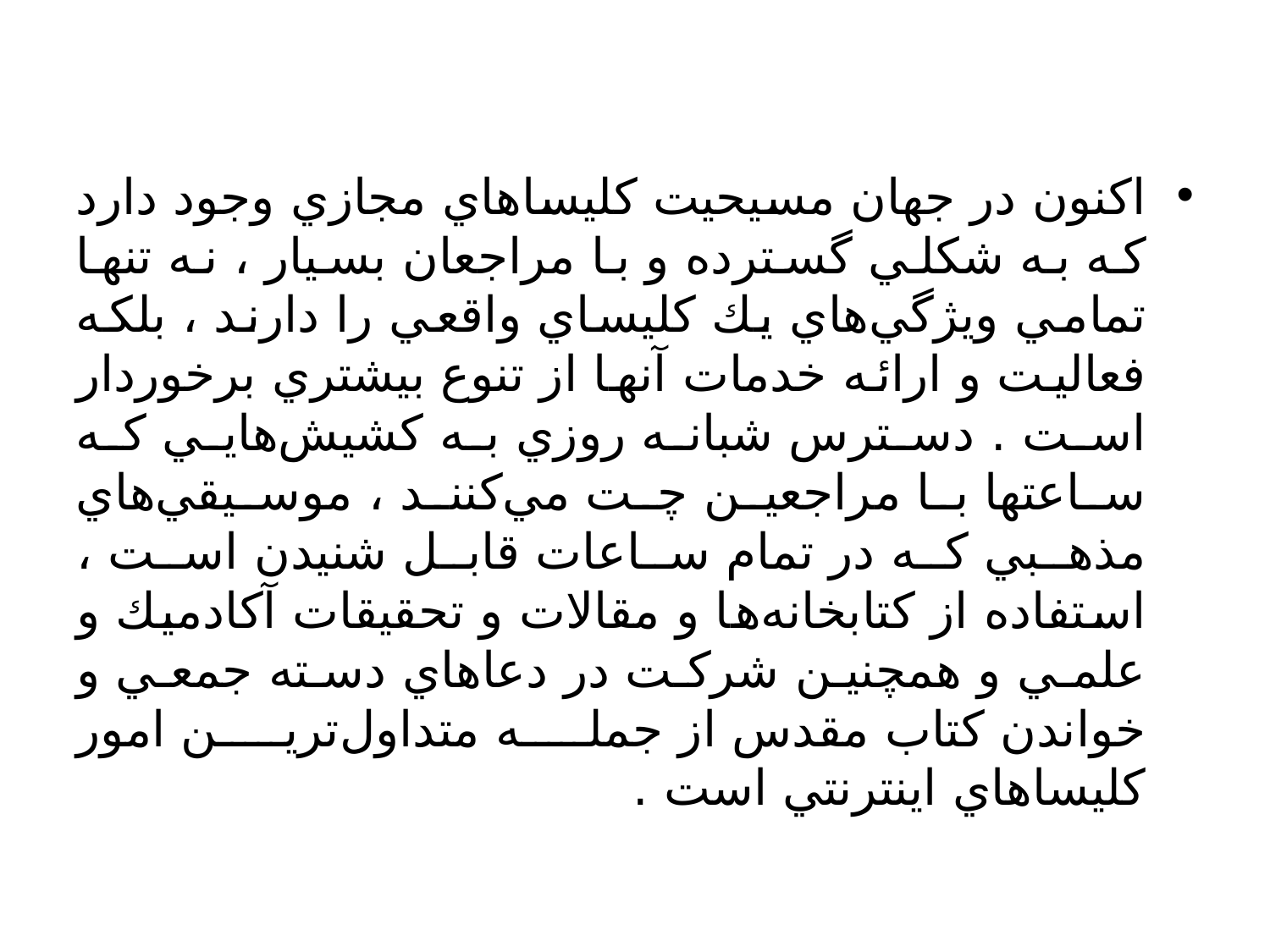

اكنون در جهان مسيحيت كليساهاي مجازي وجود دارد كه به شكلي گسترده و با مراجعان بسيار ، نه تنها تمامي ويژگي‌هاي يك كليساي واقعي را دارند ، بلكه فعاليت و ارائه خدمات آنها از تنوع بيشتري برخوردار است . دسترس شبانه روزي به كشيش‌هايي كه ساعتها با مراجعين چت مي‌كنند ، موسيقي‌هاي مذهبي كه در تمام ساعات قابل شنيدن است ، استفاده از كتابخانه‌ها و مقالات و تحقيقات آكادميك و علمي و همچنين شركت در دعاهاي دسته جمعي و خواندن كتاب مقدس از جمله متداول‌ترين امور كليساهاي اينترنتي است .